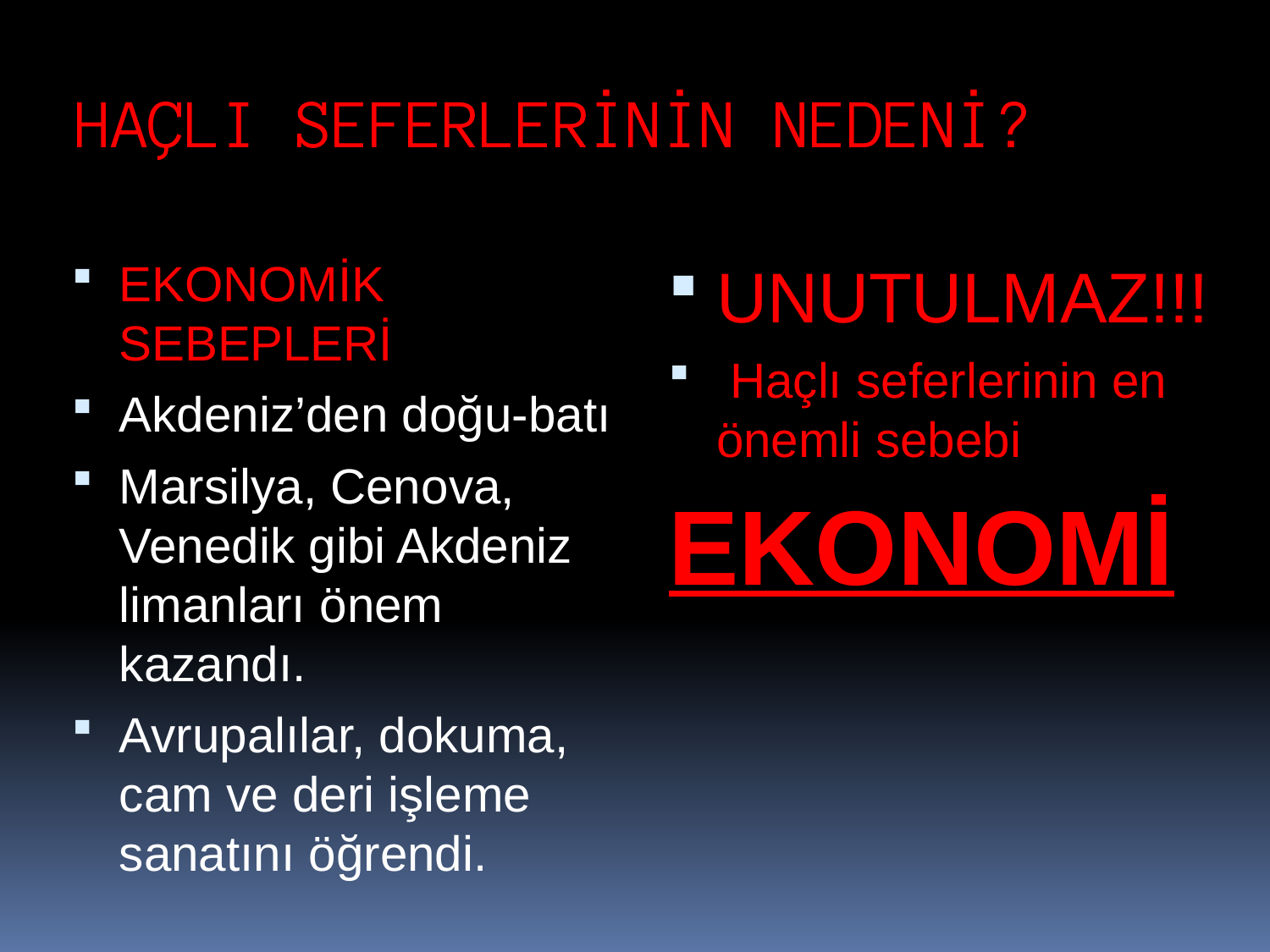

# HAÇLI SEFERLERİNİN NEDENİ?
EKONOMİK SEBEPLERİ
Akdeniz’den doğu-batı
Marsilya, Cenova, Venedik gibi Akdeniz limanları önem kazandı.
Avrupalılar, dokuma, cam ve deri işleme sanatını öğrendi.
UNUTULMAZ!!!
 Haçlı seferlerinin en önemli sebebi
EKONOMİ